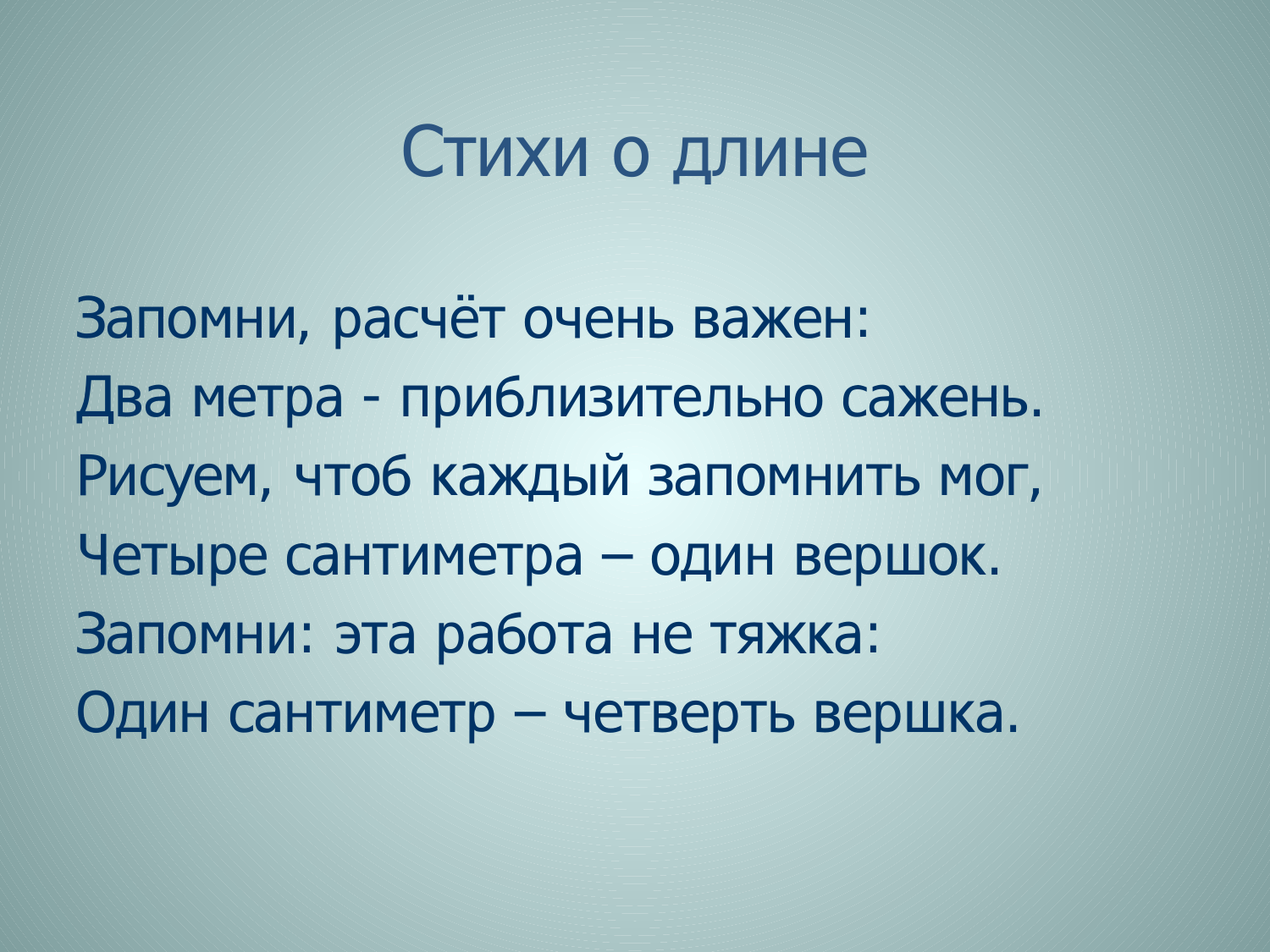

# Стихи о длине
Запомни, расчёт очень важен:
Два метра - приблизительно сажень.
Рисуем, чтоб каждый запомнить мог,
Четыре сантиметра – один вершок.
Запомни: эта работа не тяжка:
Один сантиметр – четверть вершка.